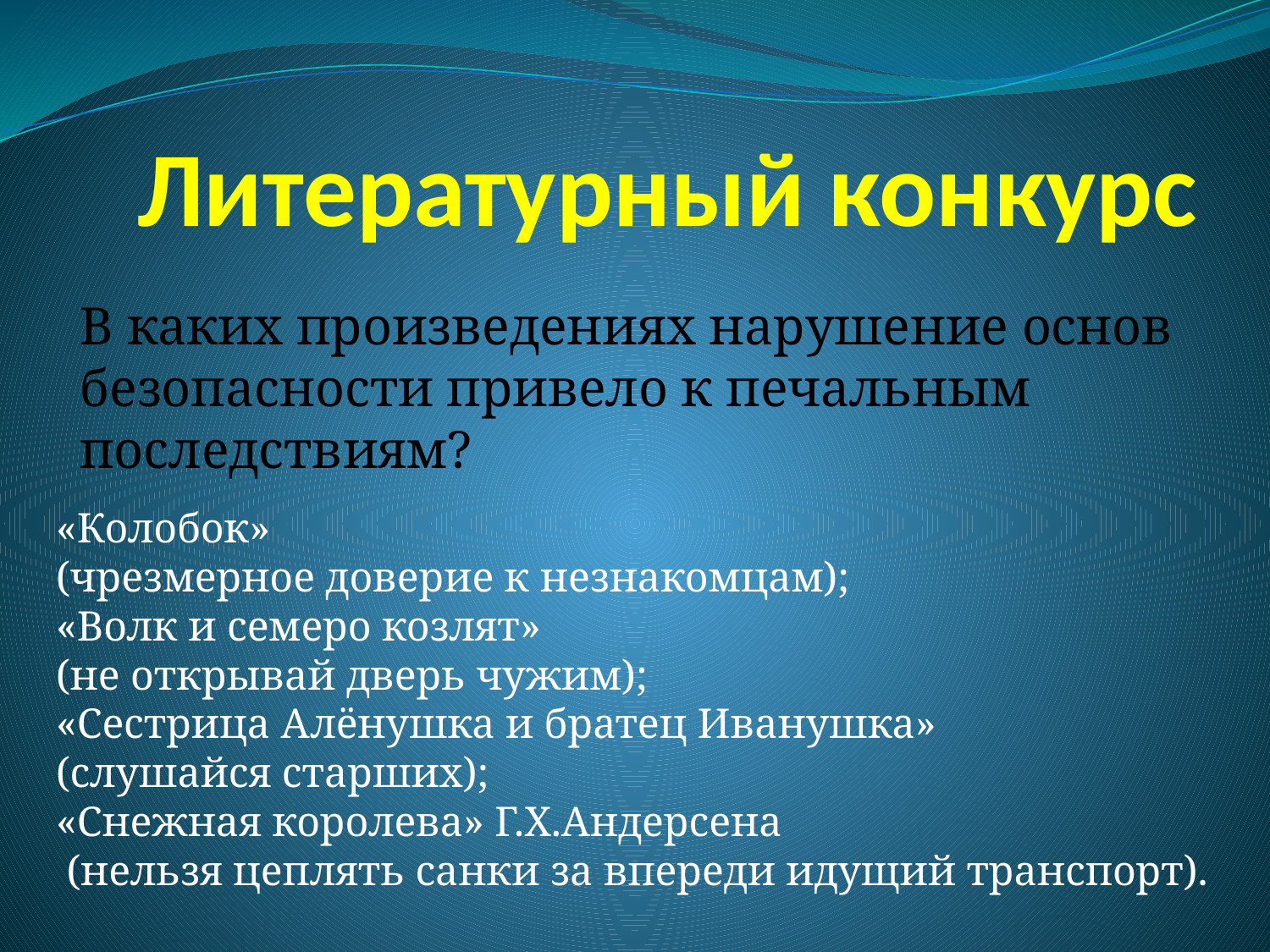

# Литературный конкурс
В каких произведениях нарушение основ безопасности привело к печальным последствиям?
«Колобок»
(чрезмерное доверие к незнакомцам);
«Волк и семеро козлят»
(не открывай дверь чужим);
«Сестрица Алёнушка и братец Иванушка»
(слушайся старших);
«Снежная королева» Г.Х.Андерсена
 (нельзя цеплять санки за впереди идущий транспорт).